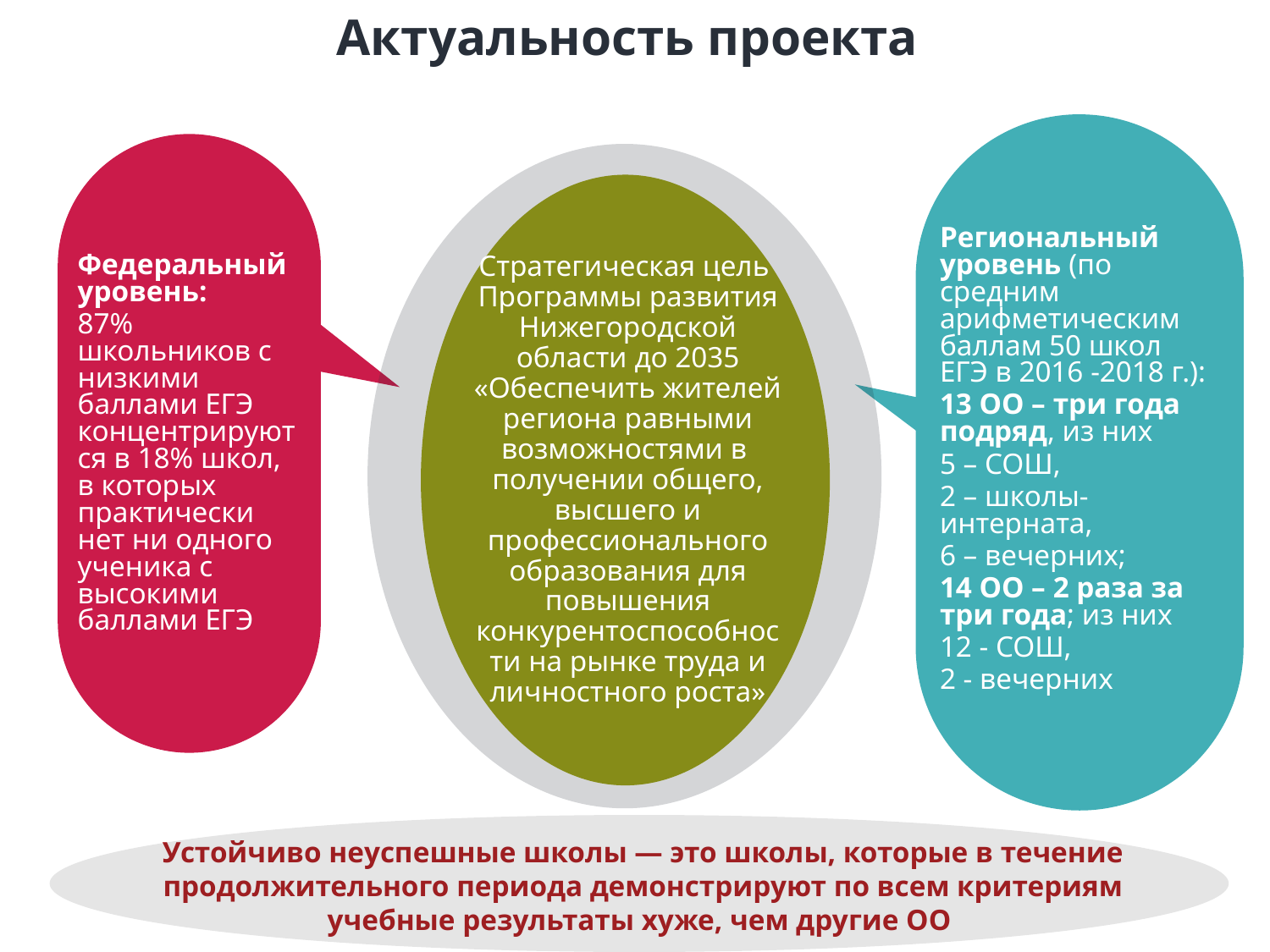

Актуальность проекта

Региональный уровень (по средним арифметическим баллам 50 школ ЕГЭ в 2016 -2018 г.):
13 ОО – три года подряд, из них
5 – СОШ,
2 – школы-интерната,
6 – вечерних;
14 ОО – 2 раза за три года; из них
12 - СОШ,
2 - вечерних
Стратегическая цель
Программы развития Нижегородской области до 2035 «Обеспечить жителей региона равными возможностями в  получении общего, высшего и профессионального образования для повышения конкурентоспособности на рынке труда и личностного роста»
Федеральный уровень:
87% школьников с низкими баллами ЕГЭ концентрируются в 18% школ, в которых практически нет ни одного ученика с высокими баллами ЕГЭ

Устойчиво неуспешные школы — это школы, которые в течение продолжительного периода демонстрируют по всем критериям учебные результаты хуже, чем другие ОО